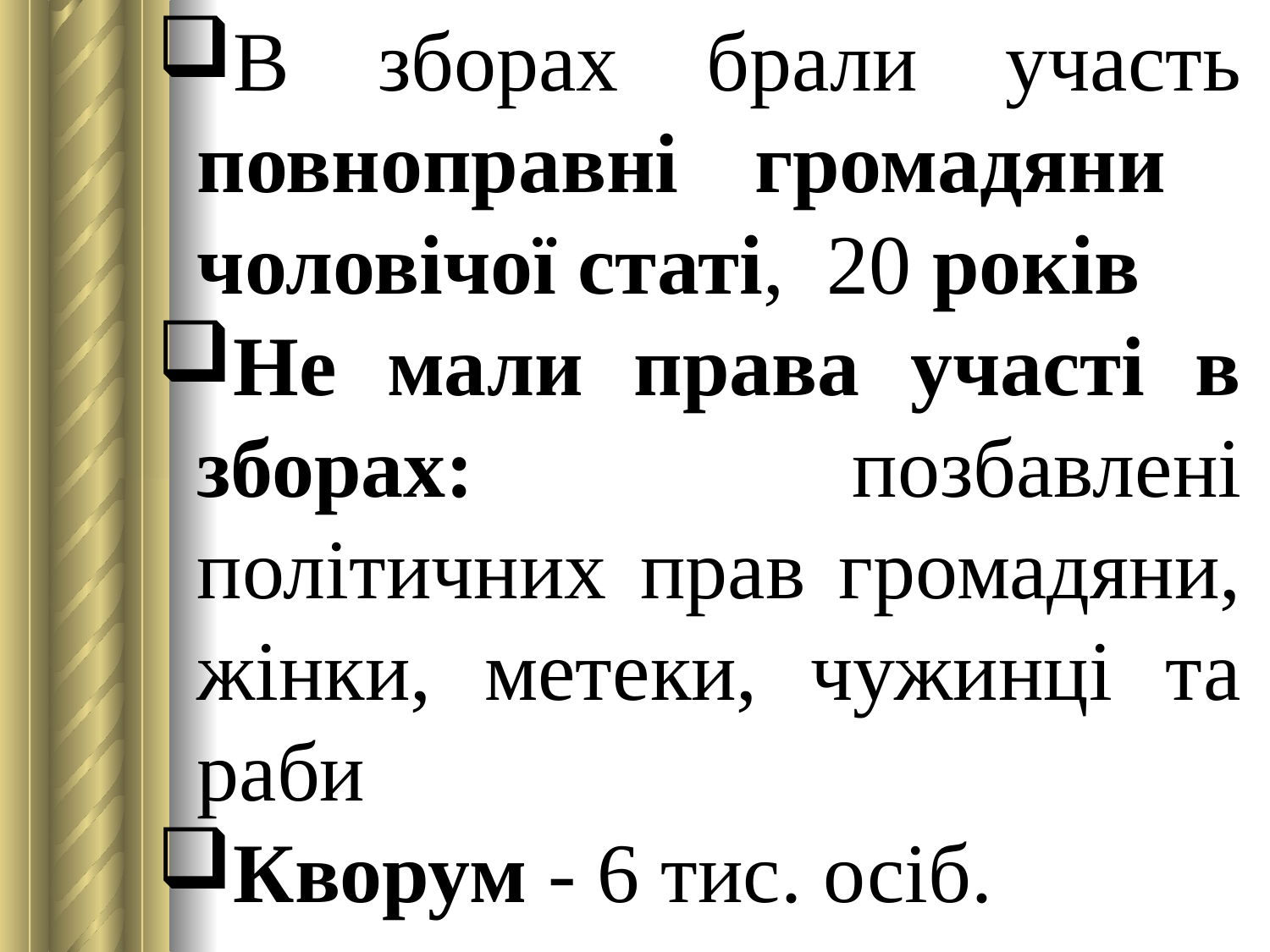

В зборах брали участь повноправні громадяни  чоловічої статі,  20 років
Не мали права участі в зборах: позбавлені політичних прав громадяни, жінки, метеки, чужинці та раби
Кворум - 6 тис. осіб.